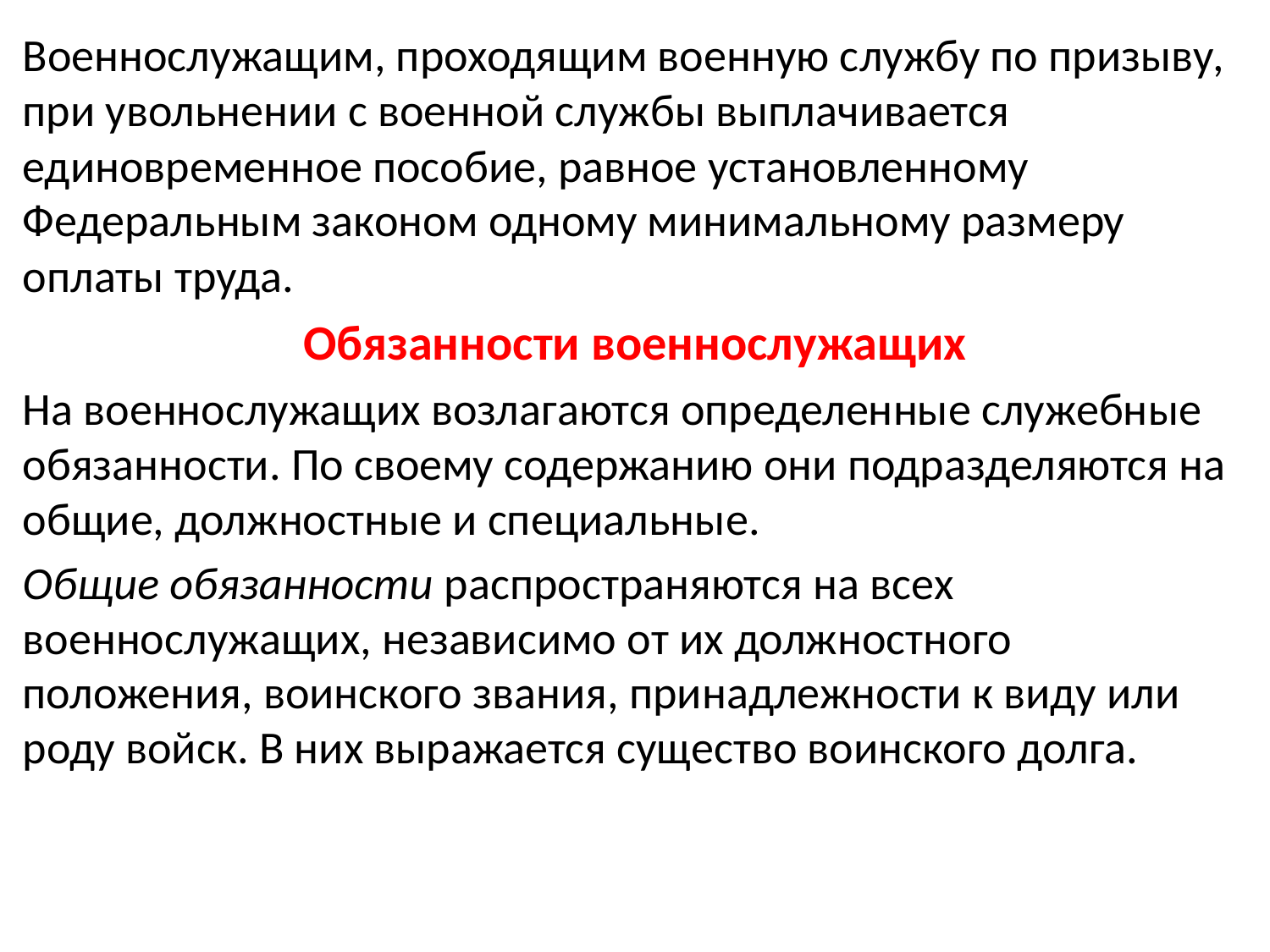

Военнослужащим, проходящим военную службу по призыву, при увольнении с военной службы выплачивается единовременное пособие, равное установленному Федеральным законом одному минимальному размеру оплаты труда.
Обязанности военнослужащих
На военнослужащих возлагаются определенные служебные обязанности. По своему содержанию они подразделяются на общие, должностные и специальные.
Общие обязанности распространяются на всех военнослужащих, независимо от их должностного положения, воинского звания, принадлежности к виду или роду войск. В них выражается существо воинского долга.